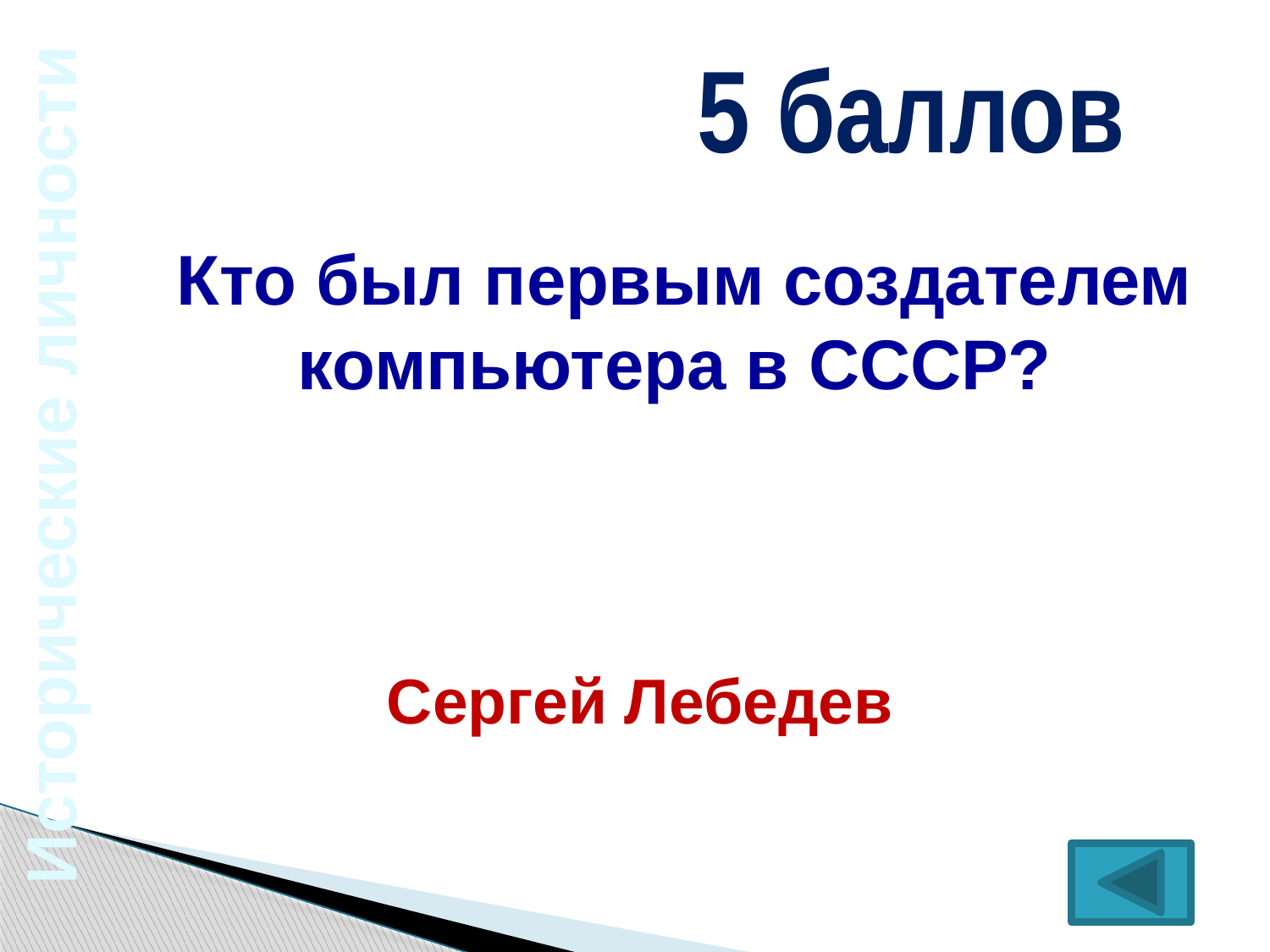

5 баллов
Кто был первым создателем компьютера в СССР?
Исторические личности
Сергей Лебедев